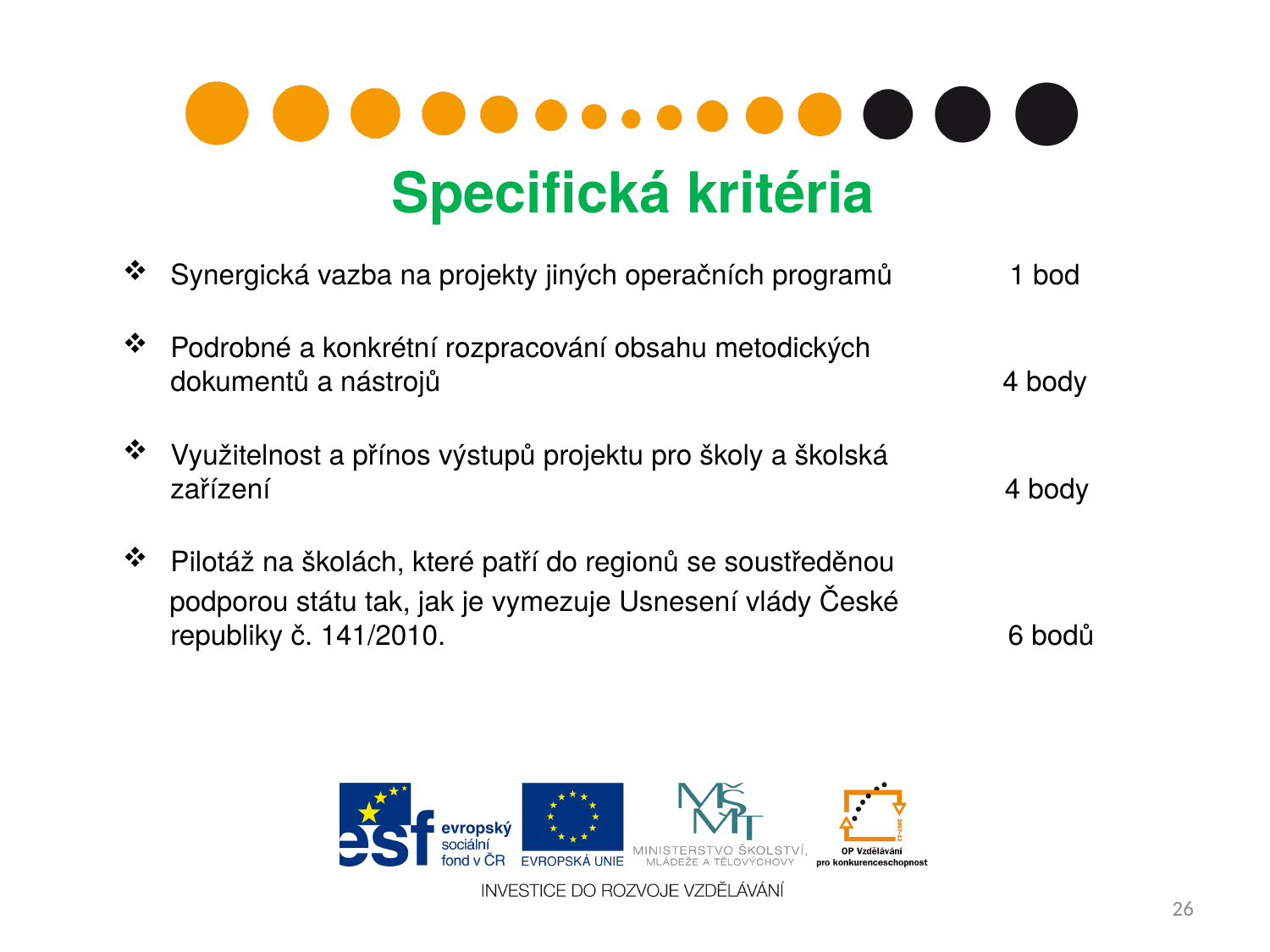

# Specifická kritéria
Synergická vazba na projekty jiných operačních programů               1 bod
Podrobné a konkrétní rozpracování obsahu metodických
dokumentů a nástrojů                                                                        4 body
Využitelnost a přínos výstupů projektu pro školy a školská
zařízení                                                                                              4 body
Pilotáž na školách, které patří do regionů se soustředěnou
      podporou státu tak, jak je vymezuje Usnesení vlády České
republiky č. 141/2010.                                                                        6 bodů

26